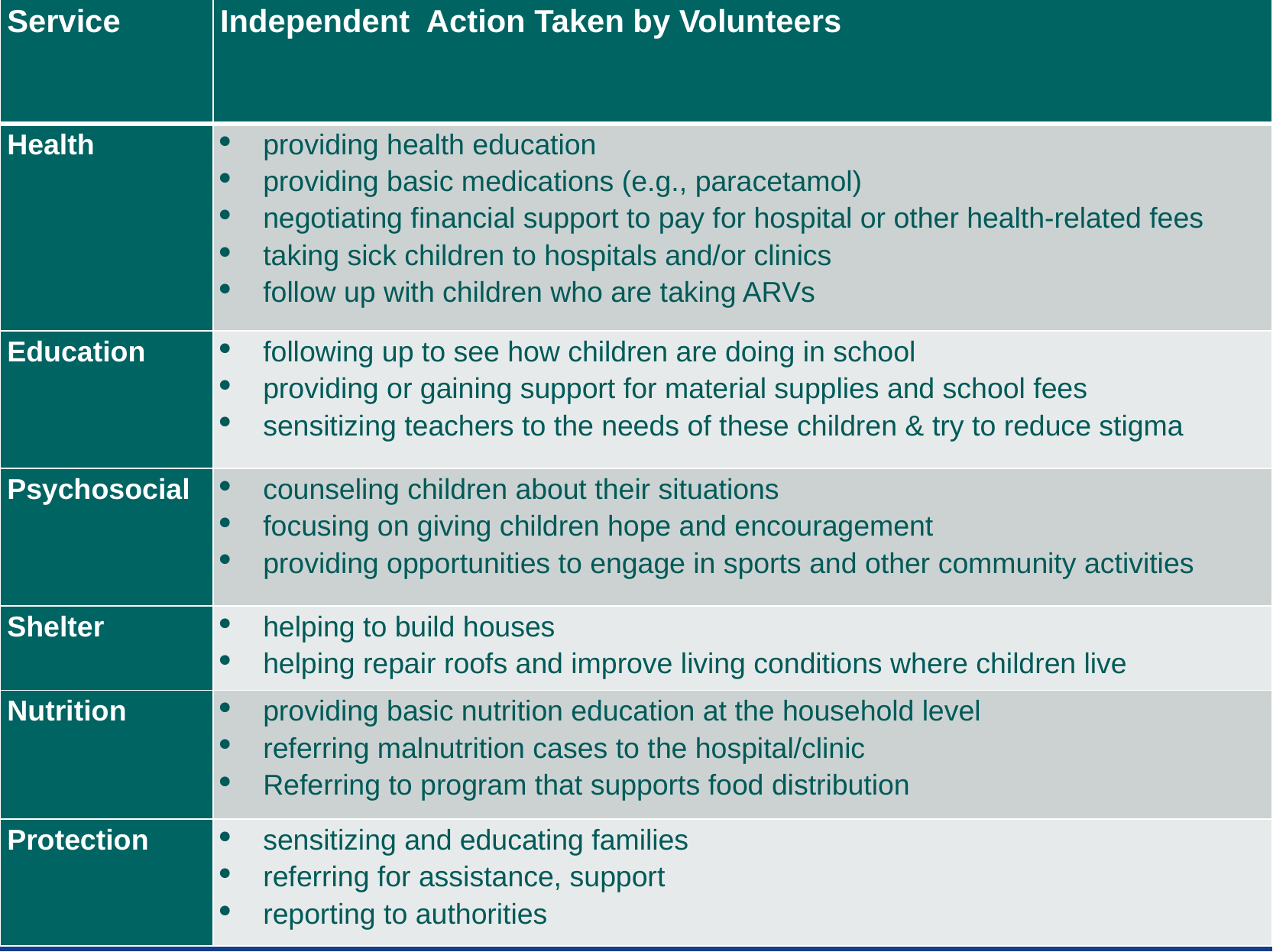

| Service | Independent Action Taken by Volunteers |
| --- | --- |
| Health | providing health education providing basic medications (e.g., paracetamol) negotiating financial support to pay for hospital or other health-related fees taking sick children to hospitals and/or clinics follow up with children who are taking ARVs |
| Education | following up to see how children are doing in school providing or gaining support for material supplies and school fees sensitizing teachers to the needs of these children & try to reduce stigma |
| Psychosocial | counseling children about their situations focusing on giving children hope and encouragement providing opportunities to engage in sports and other community activities |
| Shelter | helping to build houses helping repair roofs and improve living conditions where children live |
| Nutrition | providing basic nutrition education at the household level referring malnutrition cases to the hospital/clinic Referring to program that supports food distribution |
| Protection | sensitizing and educating families referring for assistance, support reporting to authorities |